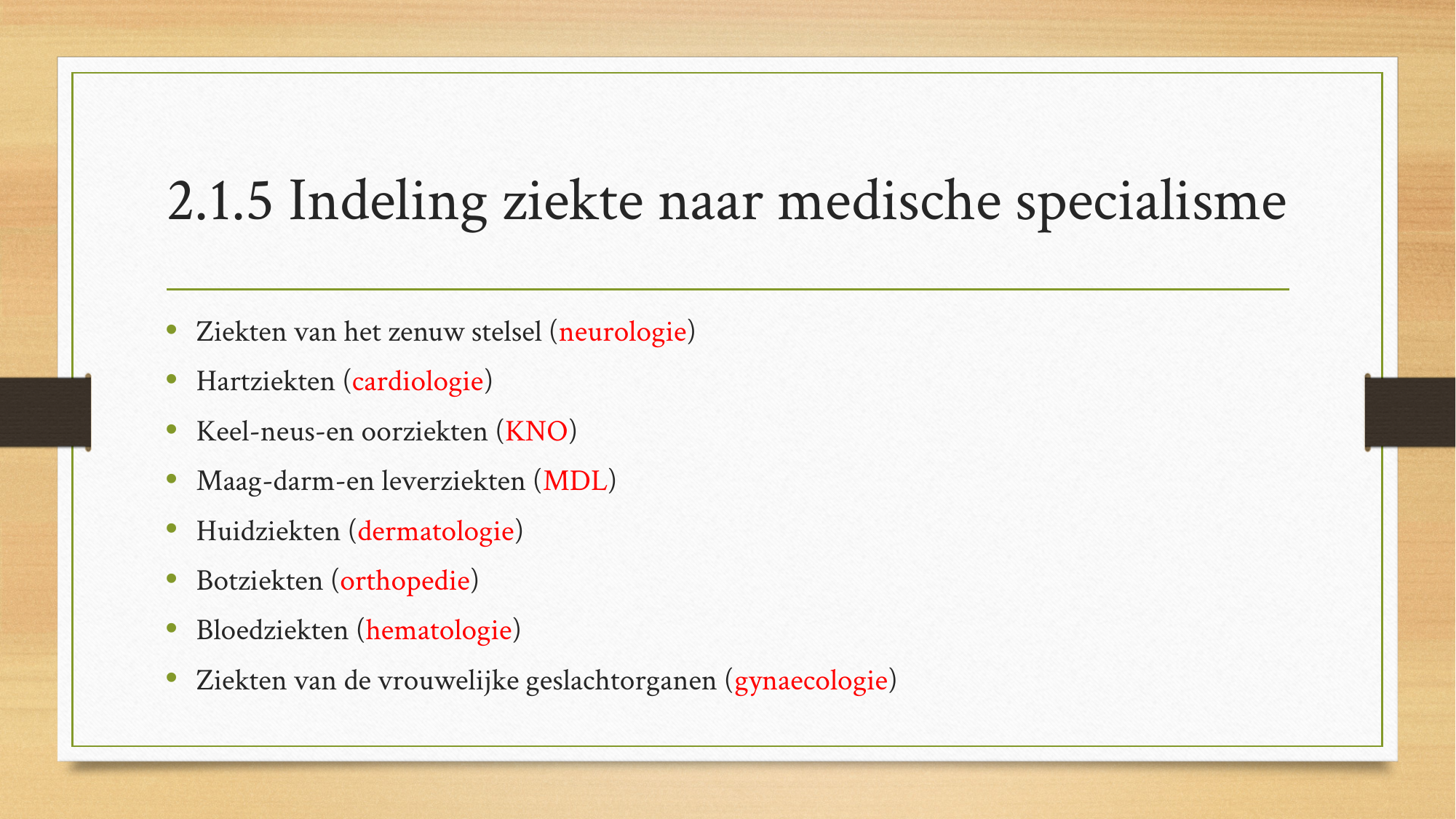

# 2.1.5 Indeling ziekte naar medische specialisme
Ziekten van het zenuw stelsel (neurologie)
Hartziekten (cardiologie)
Keel-neus-en oorziekten (KNO)
Maag-darm-en leverziekten (MDL)
Huidziekten (dermatologie)
Botziekten (orthopedie)
Bloedziekten (hematologie)
Ziekten van de vrouwelijke geslachtorganen (gynaecologie)